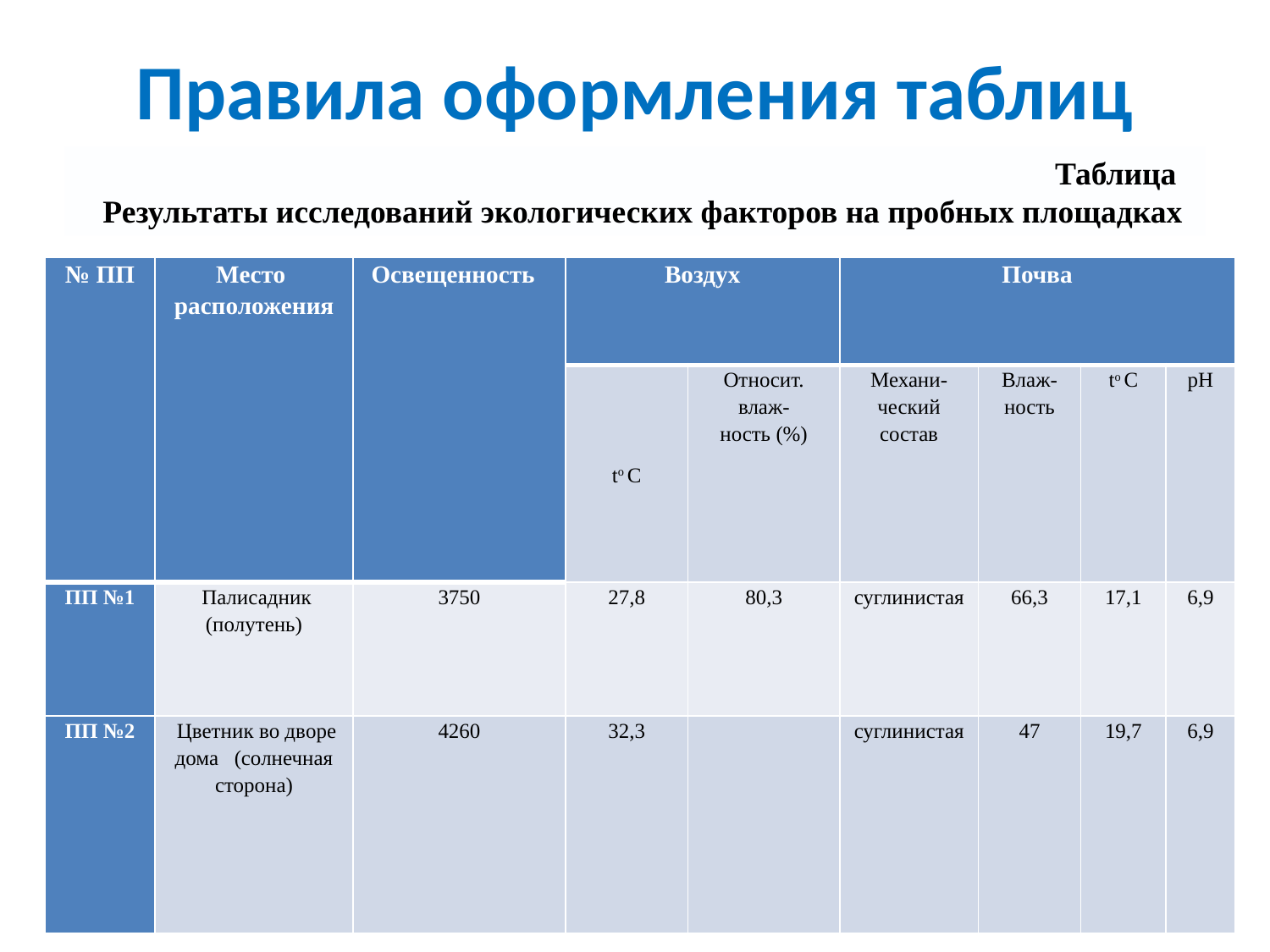

Правила оформления таблиц
 Таблица
Результаты исследований экологических факторов на пробных площадках
| № ПП | Место расположения | Освещенность | Воздух |  | Почва |  |  |  |
| --- | --- | --- | --- | --- | --- | --- | --- | --- |
|  |  |  | to C | Относит. влаж- ность (%) | Механи- ческий состав | Влаж- ность | tо С | pH |
| ПП №1 | Палисадник (полутень) | 3750 | 27,8 | 80,3 | суглинистая | 66,3 | 17,1 | 6,9 |
| ПП №2 | Цветник во дворе дома (солнечная сторона) | 4260 | 32,3 |  | суглинистая | 47 | 19,7 | 6,9 |